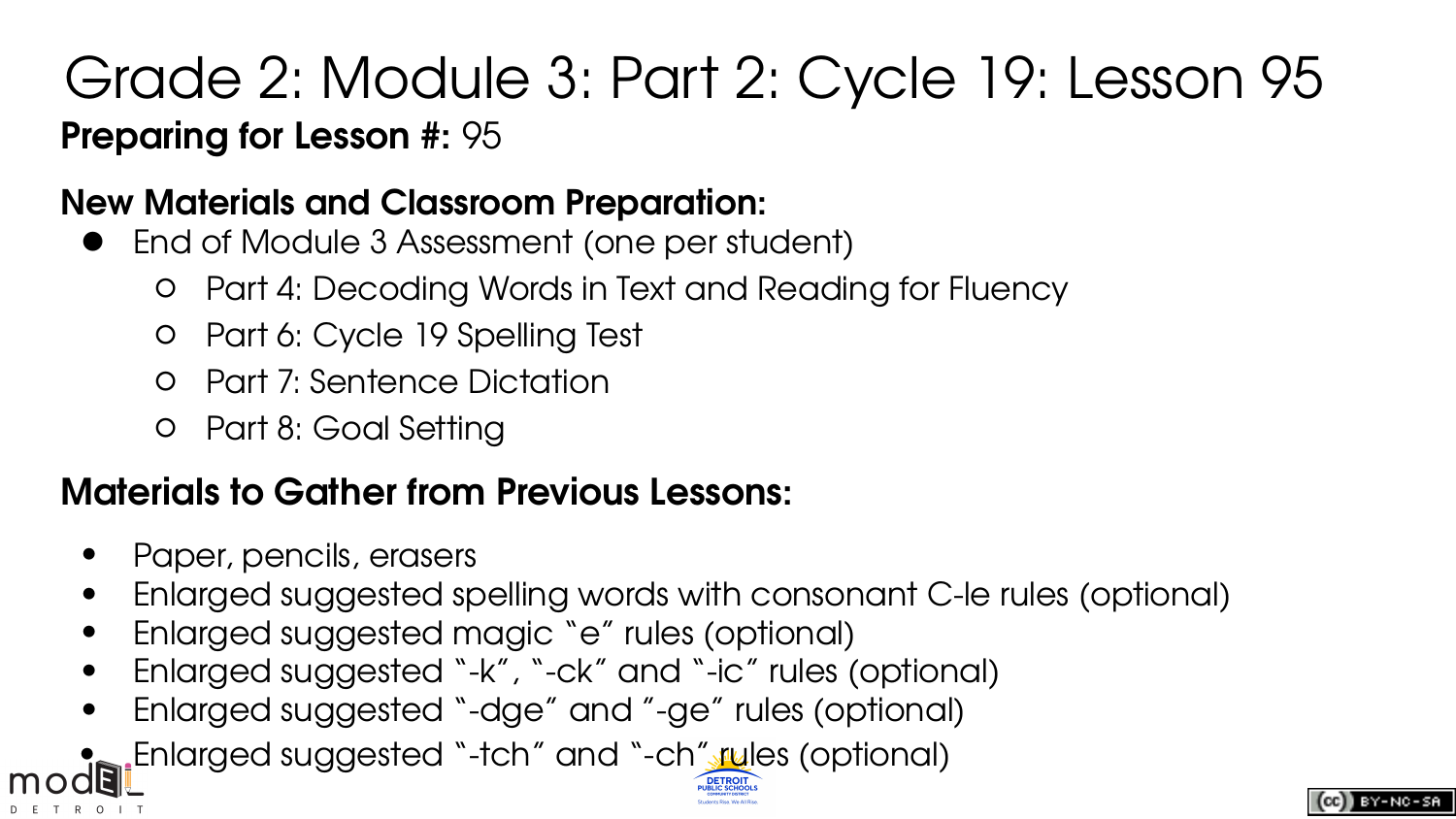

Grade 2: Module 3: Part 2: Cycle 19: Lesson 95
Preparing for Lesson #: 95

New Materials and Classroom Preparation:
End of Module 3 Assessment (one per student)
Part 4: Decoding Words in Text and Reading for Fluency
Part 6: Cycle 19 Spelling Test
Part 7: Sentence Dictation
Part 8: Goal Setting
Materials to Gather from Previous Lessons:
Paper, pencils, erasers
Enlarged suggested spelling words with consonant C-le rules (optional)
Enlarged suggested magic “e” rules (optional)
Enlarged suggested “-k”, “-ck” and “-ic” rules (optional)
Enlarged suggested “-dge” and ”-ge” rules (optional)
Enlarged suggested “-tch” and “-ch” rules (optional)